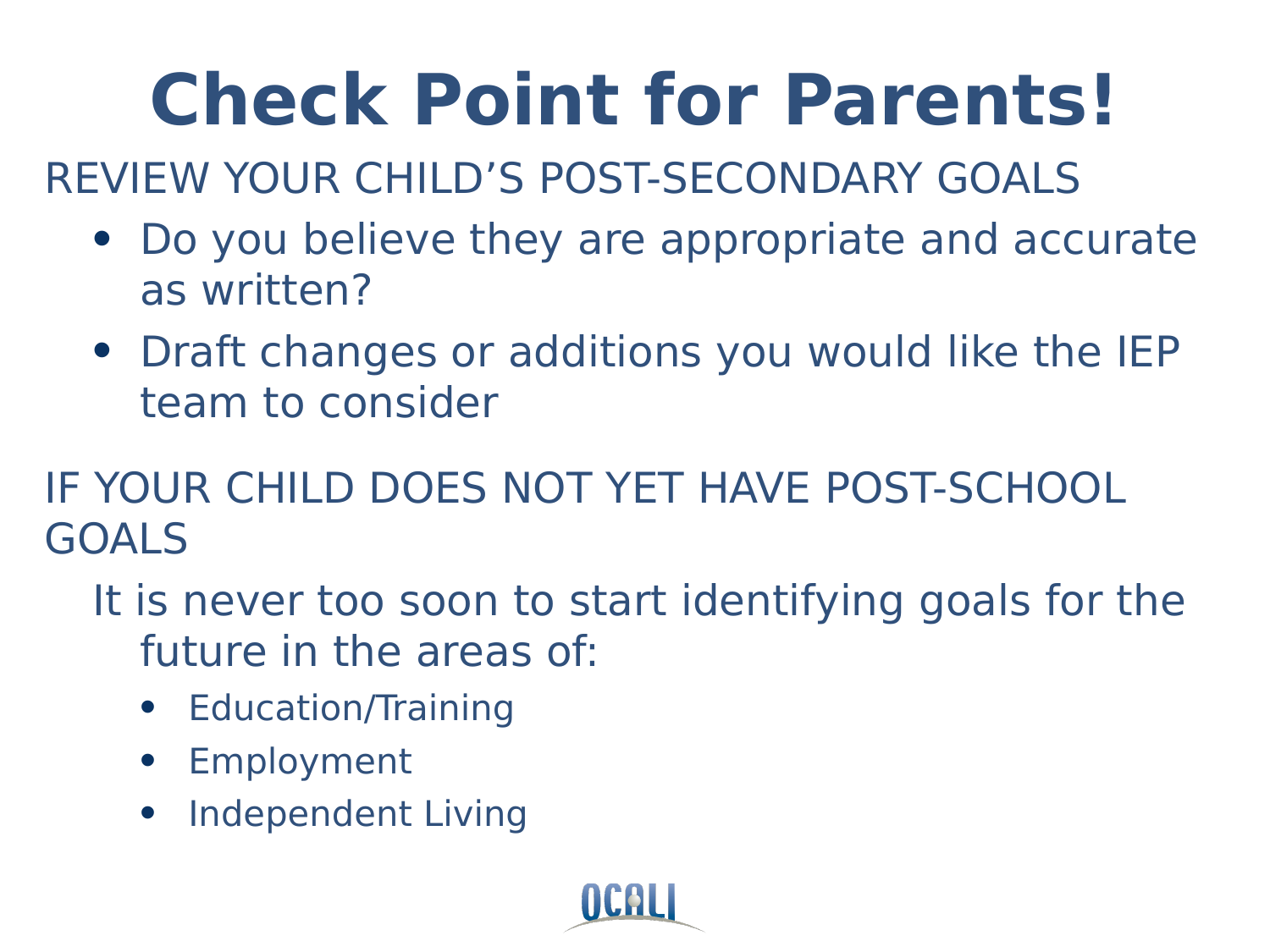

# Check Point for Parents!
REVIEW YOUR CHILD’S POST-SECONDARY GOALS
Do you believe they are appropriate and accurate as written?
Draft changes or additions you would like the IEP team to consider
IF YOUR CHILD DOES NOT YET HAVE POST-SCHOOL GOALS
It is never too soon to start identifying goals for the future in the areas of:
Education/Training
Employment
Independent Living